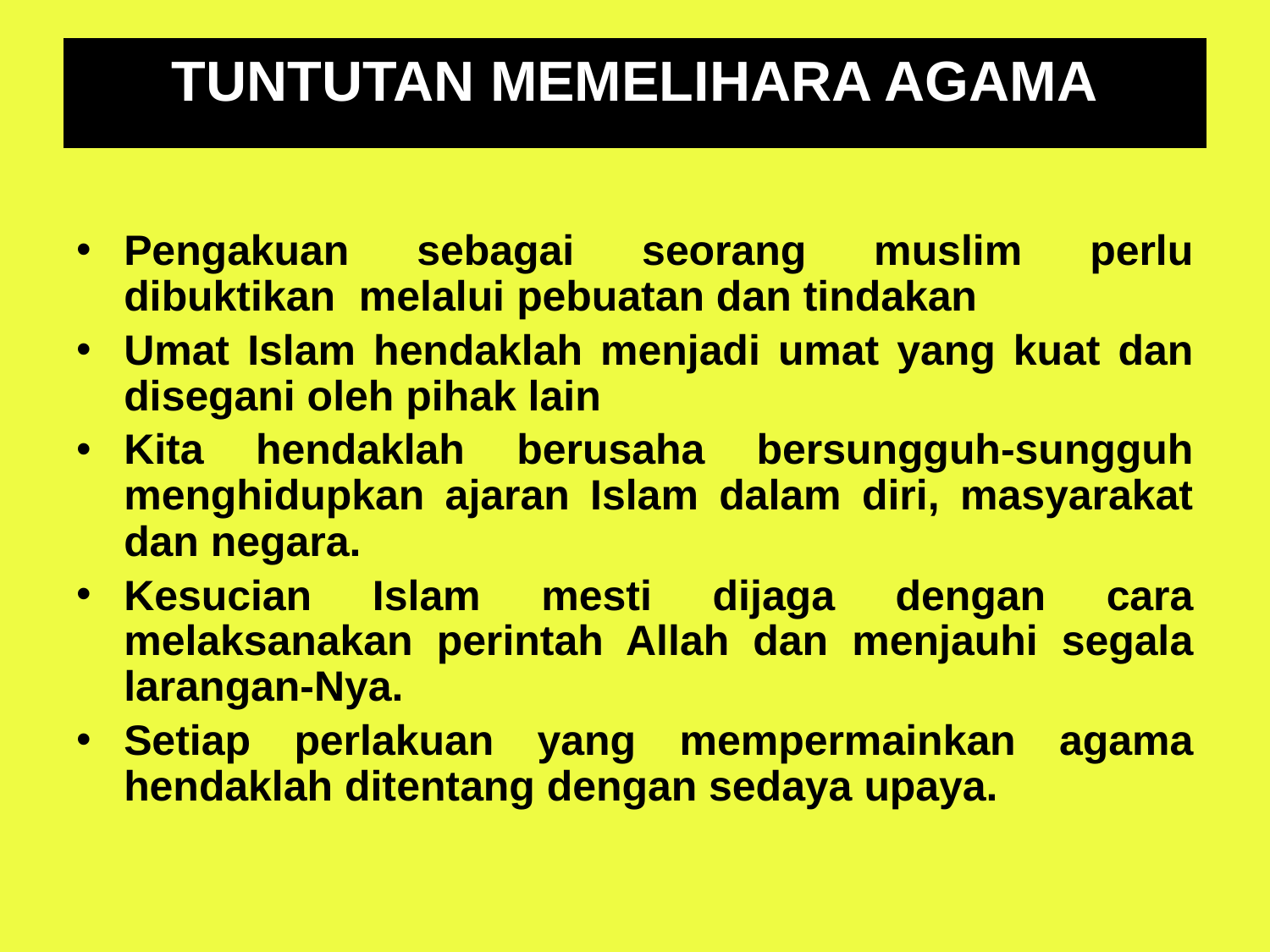

# TUNTUTAN MEMELIHARA AGAMA
Pengakuan sebagai seorang muslim perlu dibuktikan  melalui pebuatan dan tindakan
Umat Islam hendaklah menjadi umat yang kuat dan disegani oleh pihak lain
Kita hendaklah berusaha bersungguh-sungguh menghidupkan ajaran Islam dalam diri, masyarakat dan negara.
Kesucian Islam mesti dijaga dengan cara melaksanakan perintah Allah dan menjauhi segala larangan-Nya.
Setiap perlakuan yang mempermainkan agama hendaklah ditentang dengan sedaya upaya.